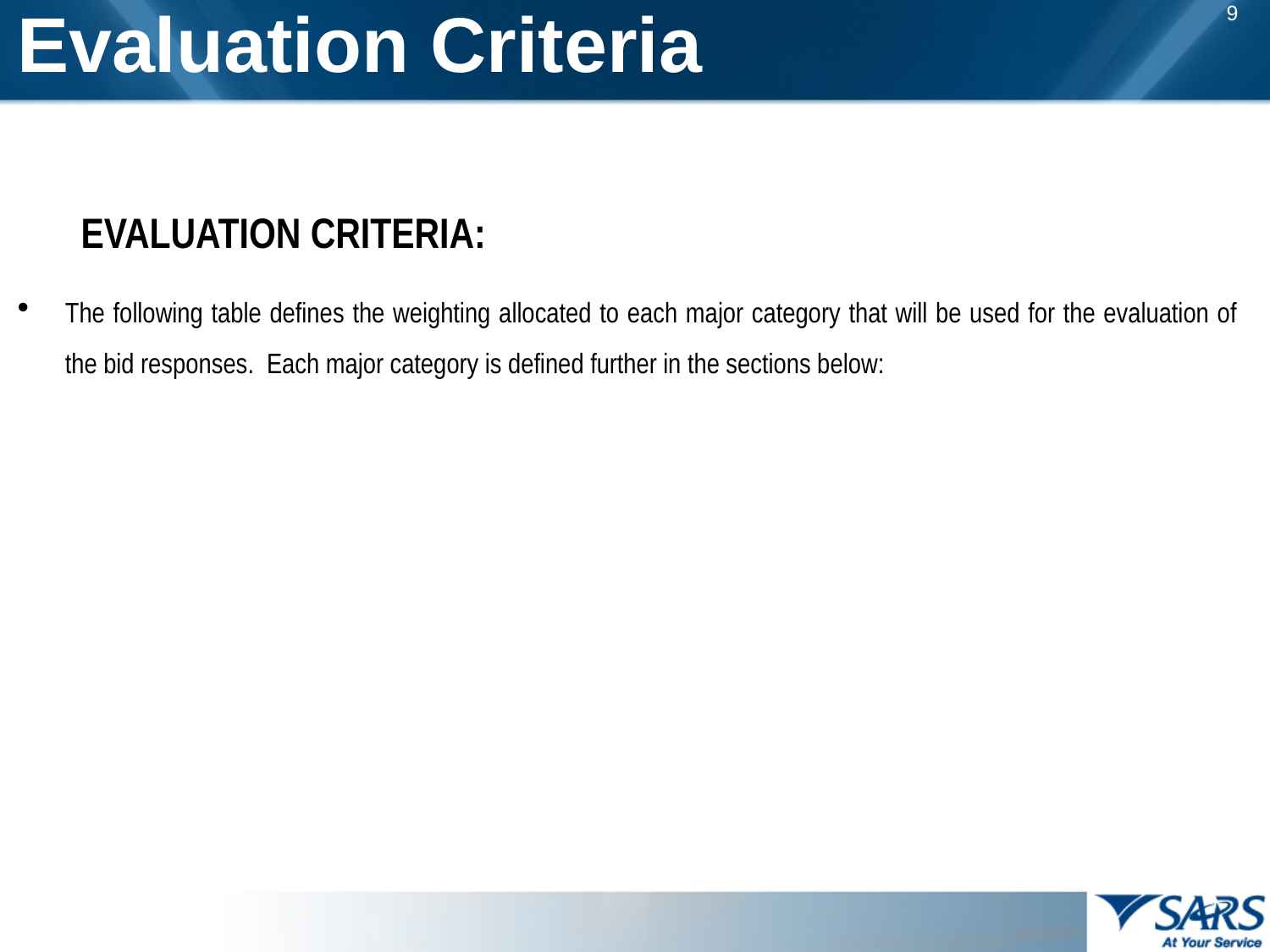

9
# Evaluation Criteria
EVALUATION CRITERIA:
The following table defines the weighting allocated to each major category that will be used for the evaluation of the bid responses.  Each major category is defined further in the sections below: